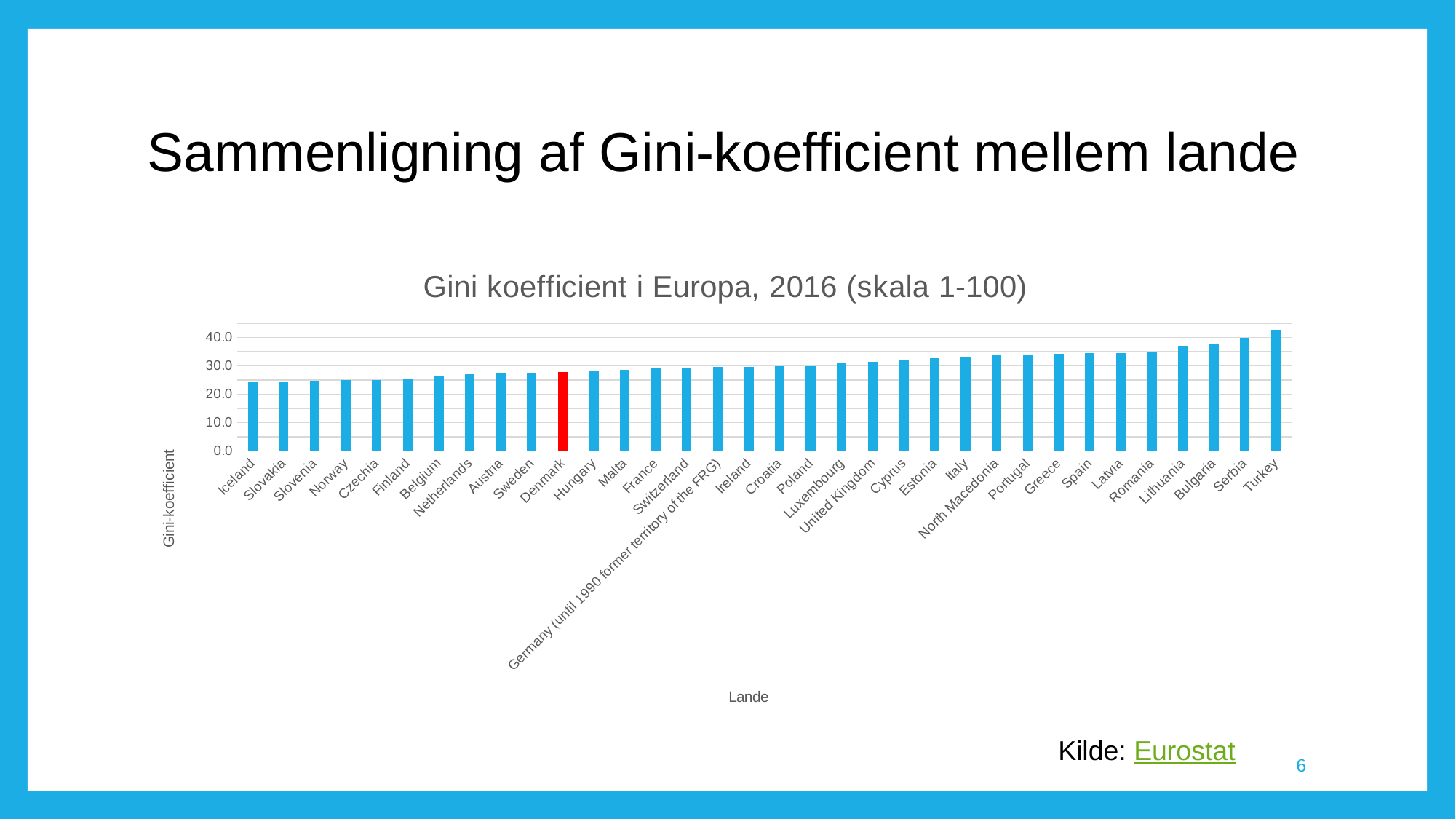

# Sammenligning af Gini-koefficient mellem lande

### Chart: Gini koefficient i Europa, 2016 (skala 1-100)

| Category |  |
|---|---|
| Iceland | 24.1 |
| Slovakia | 24.3 |
| Slovenia | 24.4 |
| Norway | 25.0 |
| Czechia | 25.1 |
| Finland | 25.4 |
| Belgium | 26.3 |
| Netherlands | 26.9 |
| Austria | 27.2 |
| Sweden | 27.6 |
| Denmark | 27.7 |
| Hungary | 28.2 |
| Malta | 28.6 |
| France | 29.3 |
| Switzerland | 29.4 |
| Germany (until 1990 former territory of the FRG) | 29.5 |
| Ireland | 29.5 |
| Croatia | 29.8 |
| Poland | 29.8 |
| Luxembourg | 31.0 |
| United Kingdom | 31.5 |
| Cyprus | 32.1 |
| Estonia | 32.7 |
| Italy | 33.1 |
| North Macedonia | 33.6 |
| Portugal | 33.9 |
| Greece | 34.3 |
| Spain | 34.5 |
| Latvia | 34.5 |
| Romania | 34.7 |
| Lithuania | 37.0 |
| Bulgaria | 37.7 |
| Serbia | 39.8 |
| Turkey | 42.6 |
Kilde: Eurostat
6